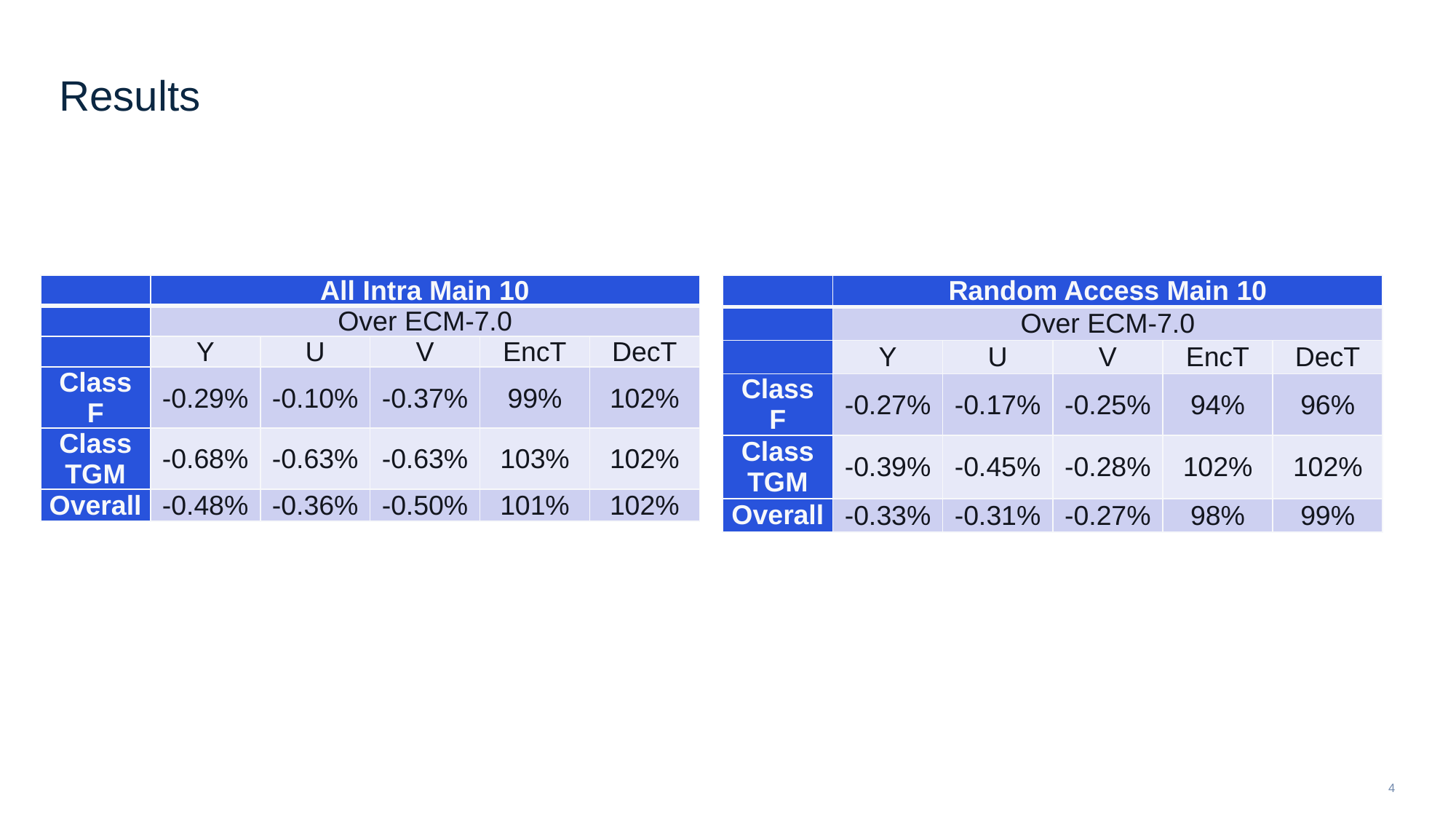

# Results
|  | All Intra Main 10 |  |  |  |  |
| --- | --- | --- | --- | --- | --- |
|  | Over ECM-7.0 |  |  |  |  |
|  | Y | U | V | EncT | DecT |
| Class F | -0.29% | -0.10% | -0.37% | 99% | 102% |
| Class TGM | -0.68% | -0.63% | -0.63% | 103% | 102% |
| Overall | -0.48% | -0.36% | -0.50% | 101% | 102% |
|  | Random Access Main 10 |  |  |  |  |
| --- | --- | --- | --- | --- | --- |
|  | Over ECM-7.0 |  |  |  |  |
|  | Y | U | V | EncT | DecT |
| Class F | -0.27% | -0.17% | -0.25% | 94% | 96% |
| Class TGM | -0.39% | -0.45% | -0.28% | 102% | 102% |
| Overall | -0.33% | -0.31% | -0.27% | 98% | 99% |